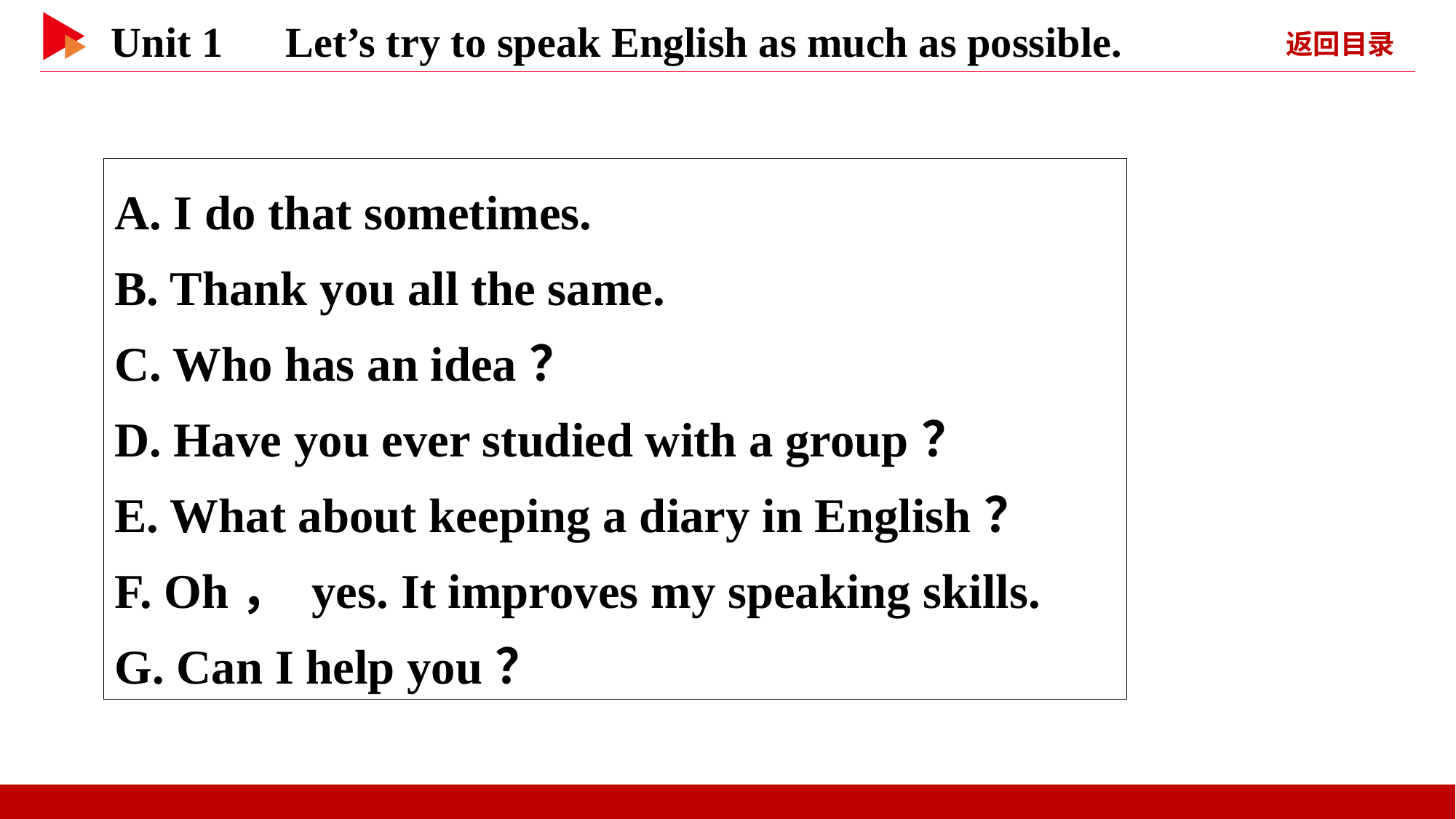

A. I do that sometimes.
B. Thank you all the same.
C. Who has an idea？
D. Have you ever studied with a group？
E. What about keeping a diary in English？
F. Oh， yes. It improves my speaking skills.
G. Can I help you？